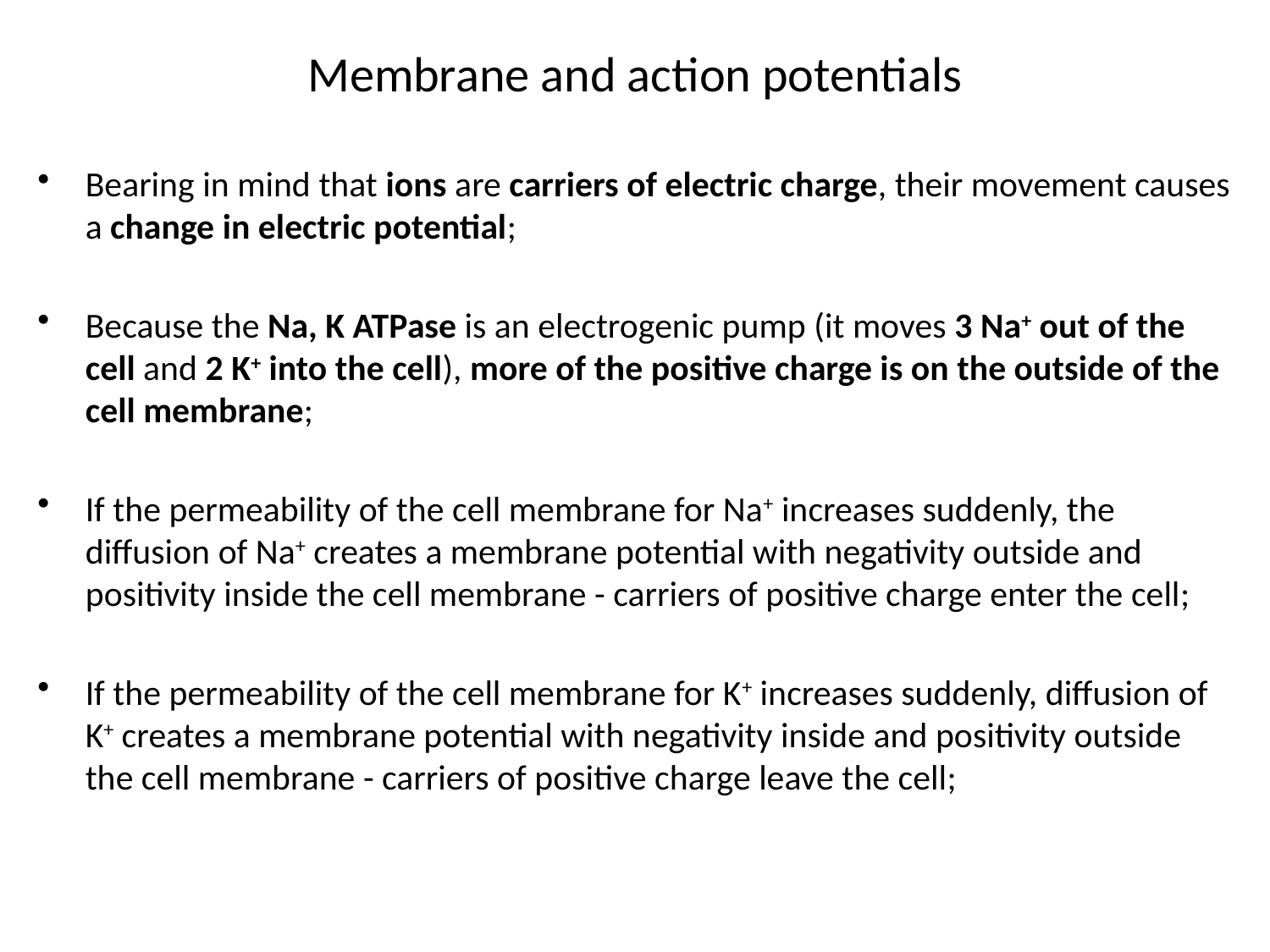

# Membrane and action potentials

Bearing in mind that ions are carriers of electric charge, their movement causes a change in electric potential;

Because the Na, K ATPase is an electrogenic pump (it moves 3 Na+ out of the cell and 2 K+ into the cell), more of the positive charge is on the outside of the cell membrane;

If the permeability of the cell membrane for Na+ increases suddenly, the diffusion of Na+ creates a membrane potential with negativity outside and positivity inside the cell membrane - carriers of positive charge enter the cell;

If the permeability of the cell membrane for K+ increases suddenly, diffusion of K+ creates a membrane potential with negativity inside and positivity outside the cell membrane - carriers of positive charge leave the cell;